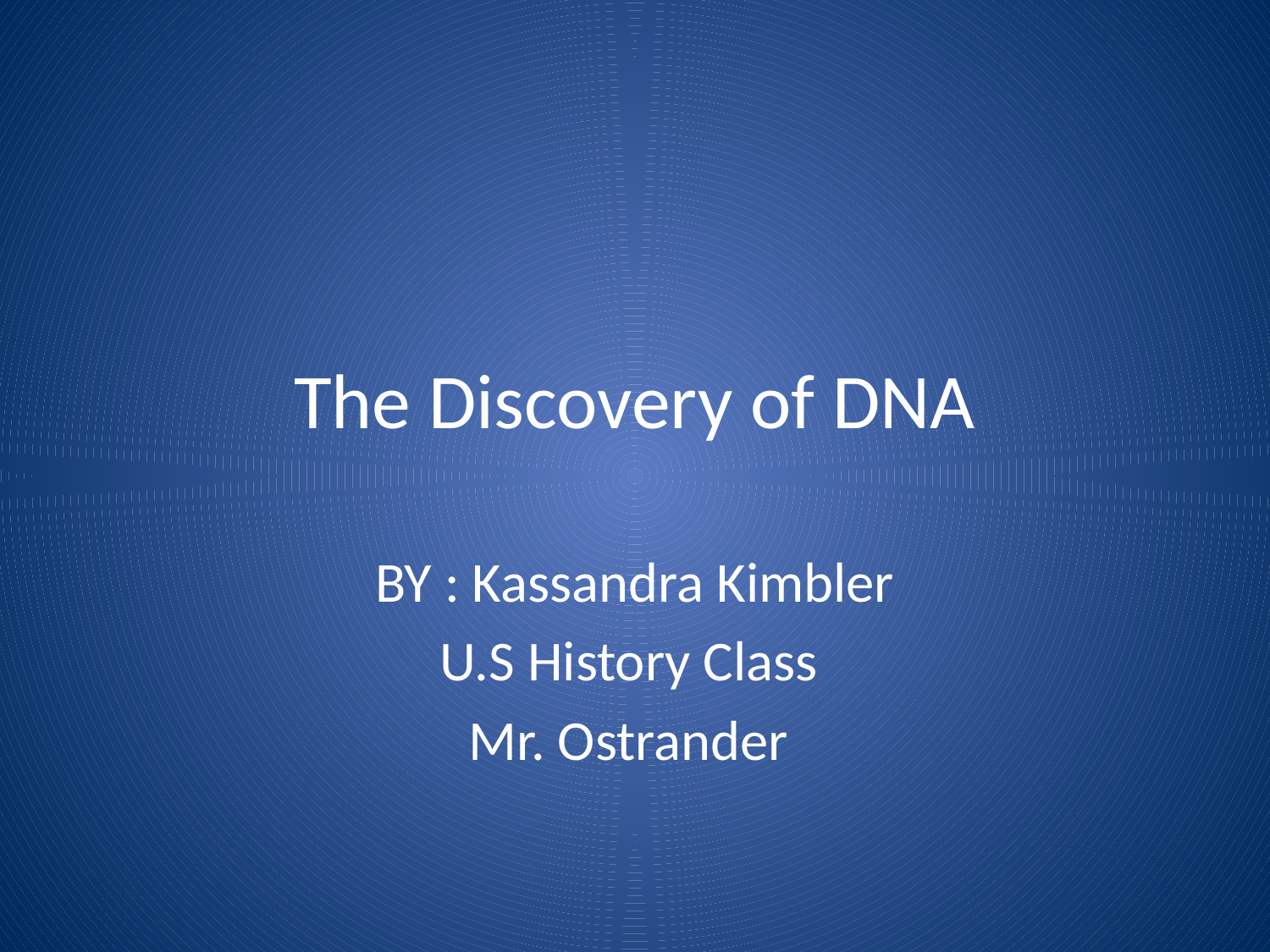

# The Discovery of DNA
BY : Kassandra Kimbler
U.S History Class
Mr. Ostrander